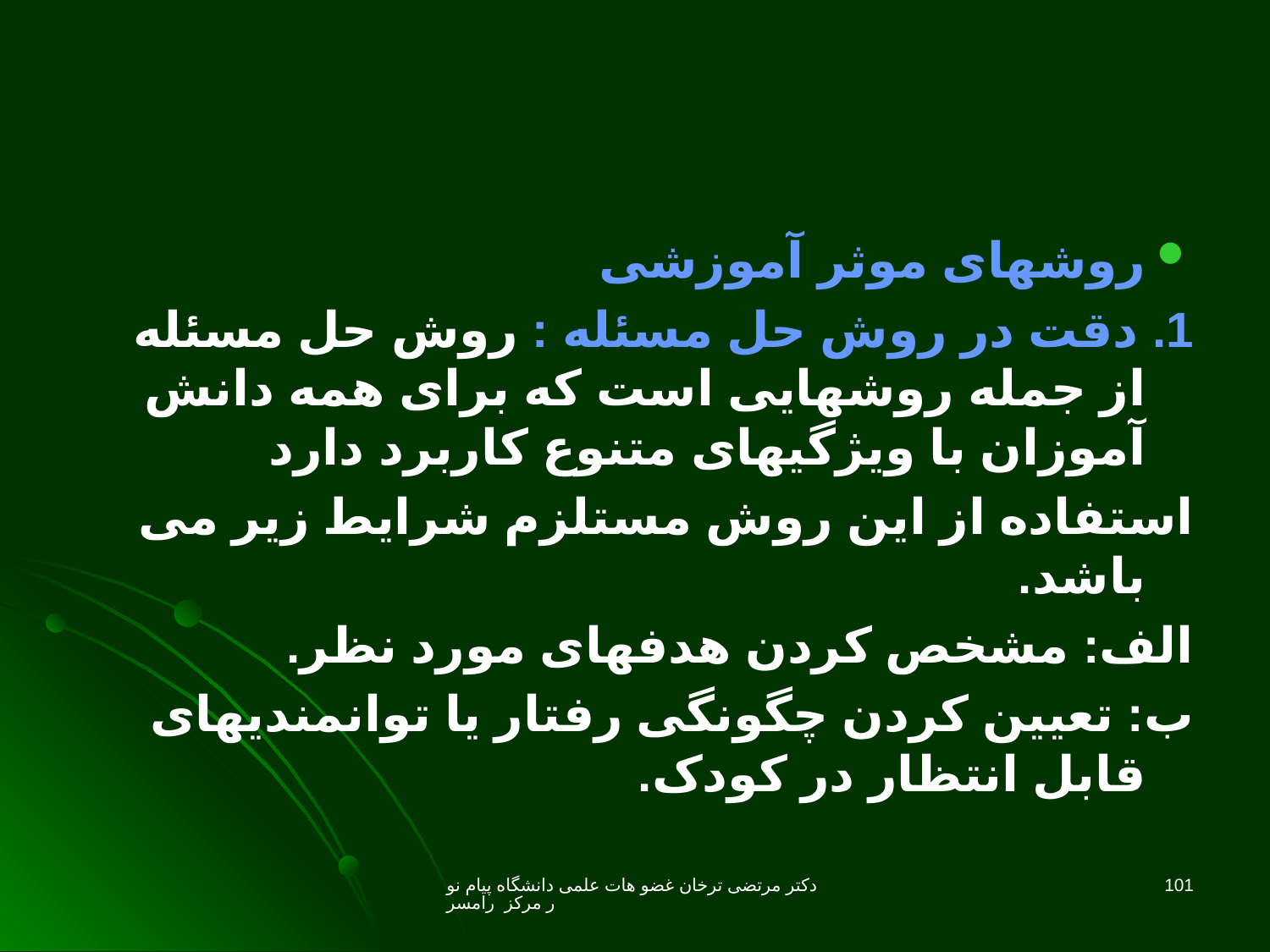

روشهای موثر آموزشی
1. دقت در روش حل مسئله : روش حل مسئله از جمله روشهایی است که برای همه دانش آموزان با ویژگیهای متنوع کاربرد دارد
استفاده از این روش مستلزم شرایط زیر می باشد.
الف: مشخص کردن هدفهای مورد نظر.
ب: تعیین کردن چگونگی رفتار یا توانمندیهای قابل انتظار در کودک.

ادامه
دکتر مرتضی ترخان غضو هات علمی دانشگاه پیام نور مرکز رامسر
101